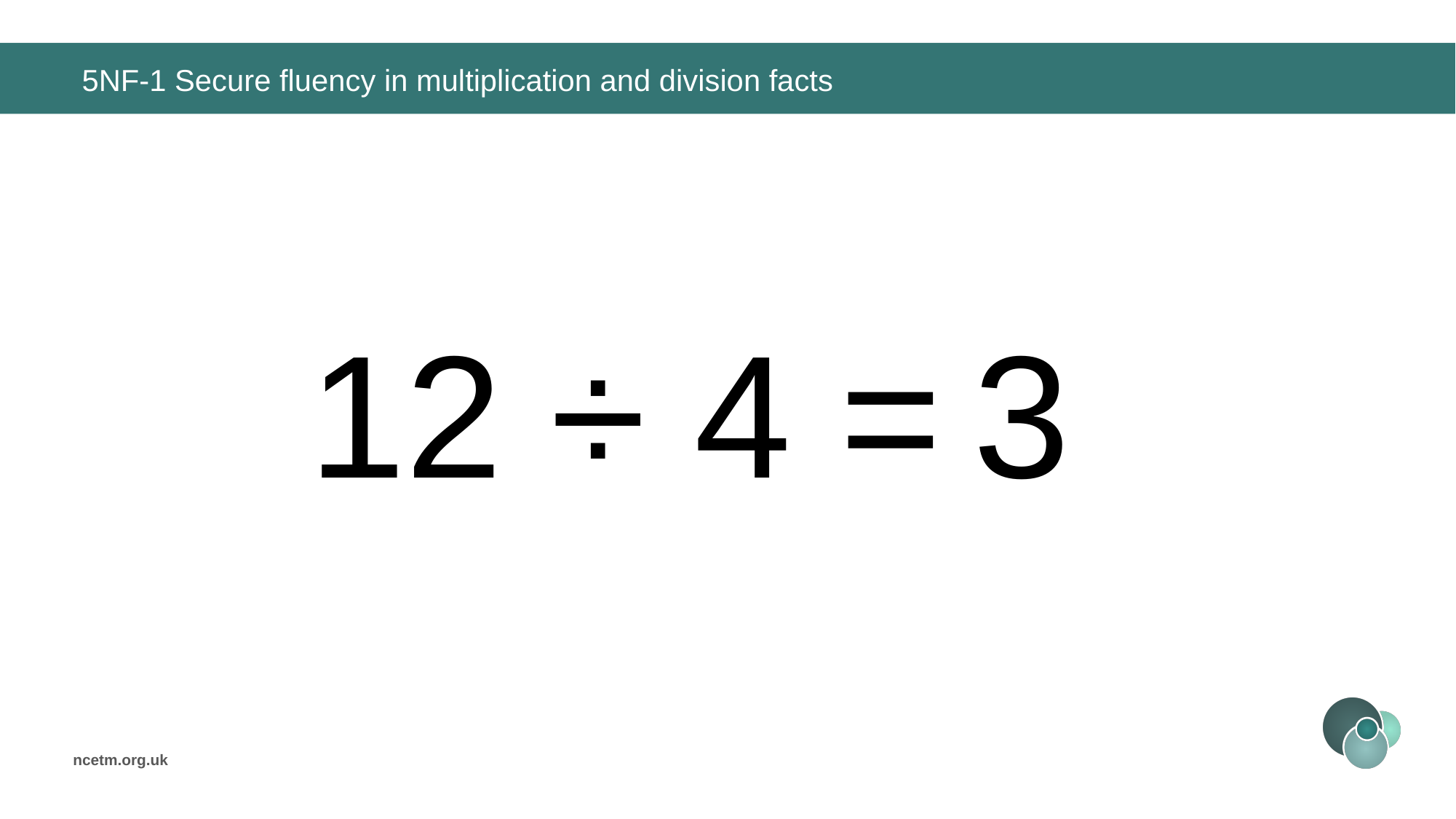

# 5NF-1 Secure fluency in multiplication and division facts
12 ÷ 4 =
3